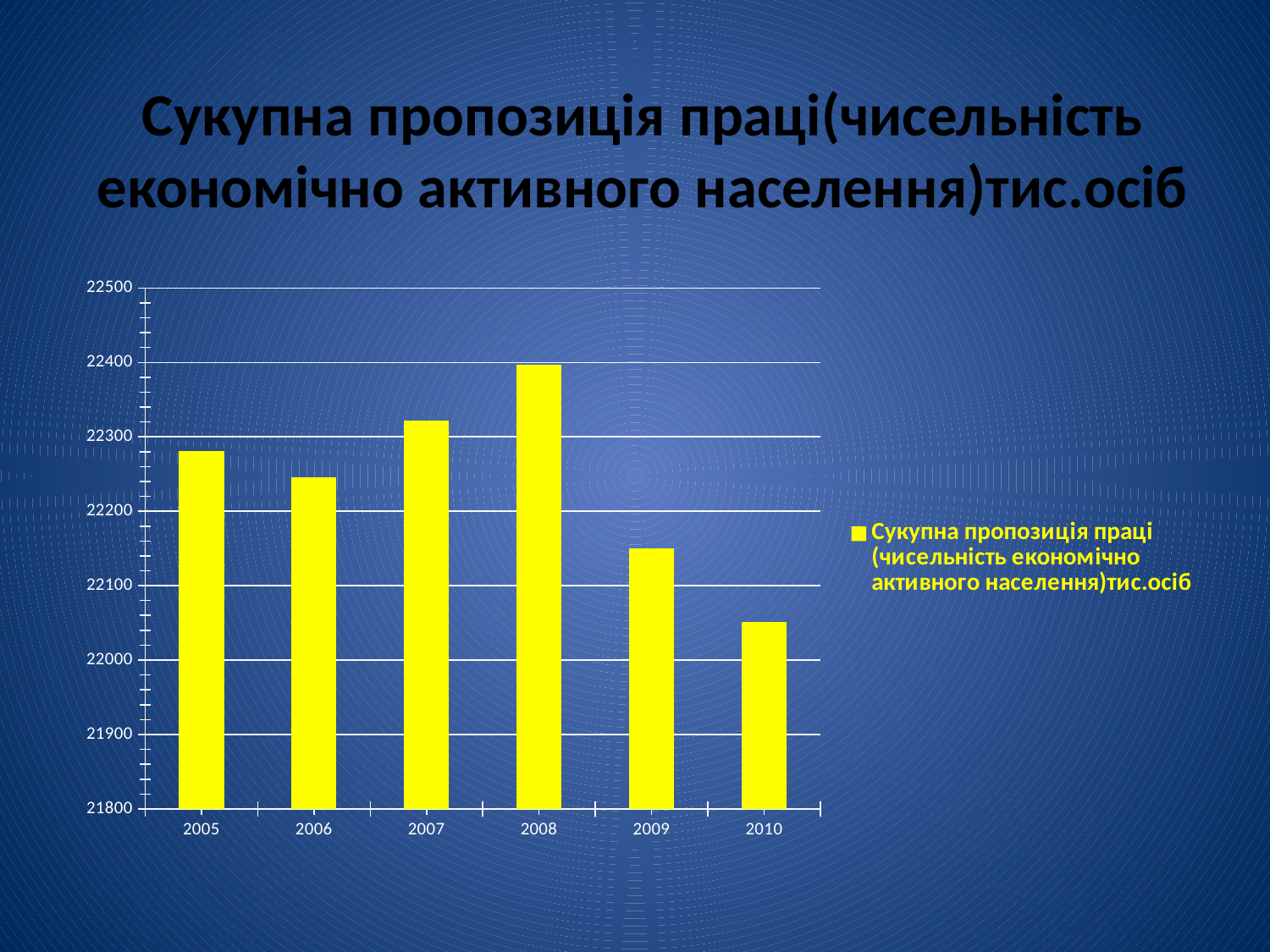

# Сукупна пропозиція праці(чисельність економічно активного населення)тис.осіб

### Chart

| Category | Сукупна пропозиція праці (чисельність економічно активного населення)тис.осіб |
|---|---|
| 2005 | 22280.799999999996 |
| 2006 | 22245.4 |
| 2007 | 22322.3 |
| 2008 | 22397.4 |
| 2009 | 22150.3 |
| 2010 | 22051.599999999995 |